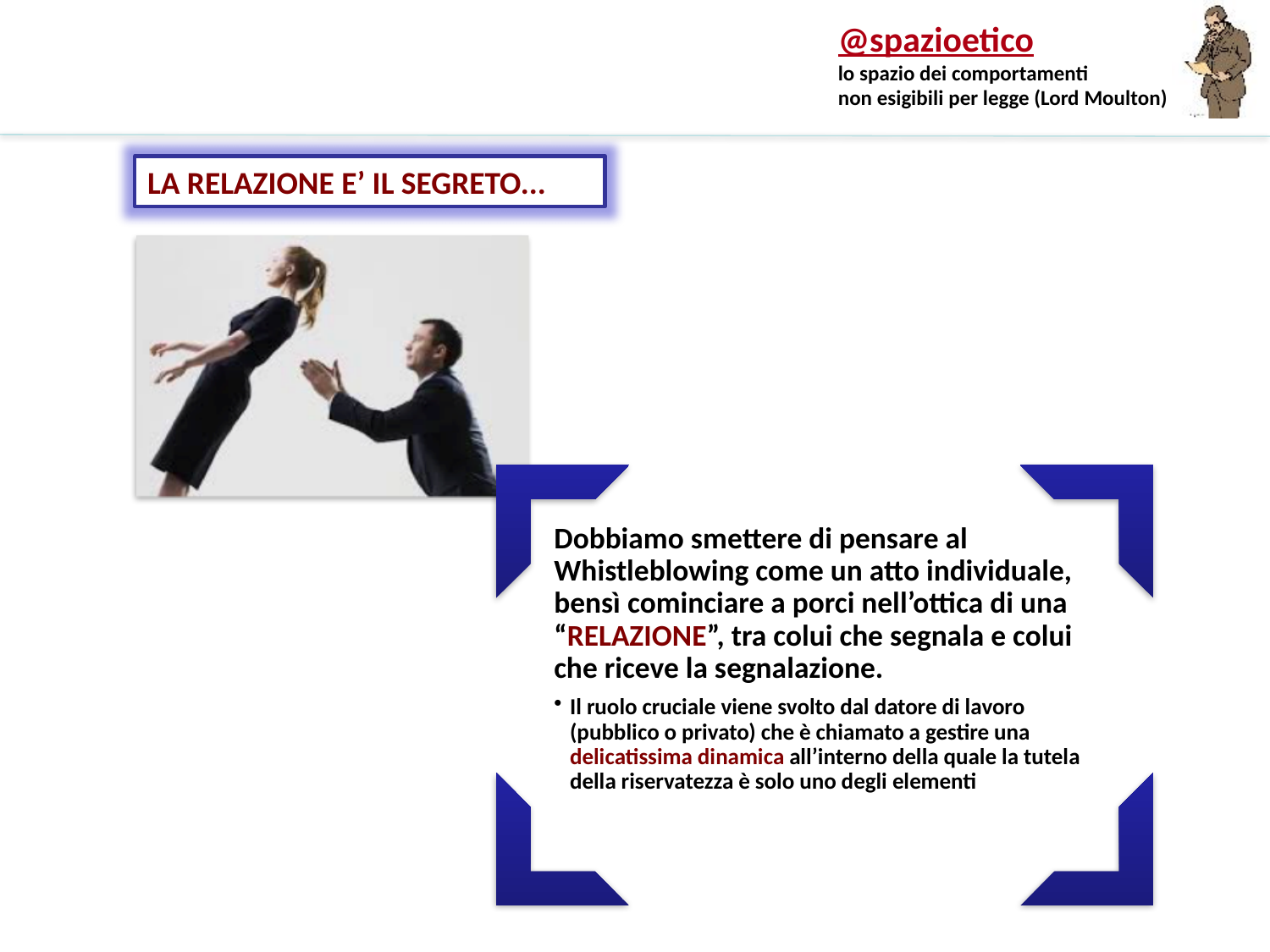

LA RELAZIONE E’ IL SEGRETO...
Dobbiamo smettere di pensare al Whistleblowing come un atto individuale, bensì cominciare a porci nell’ottica di una “RELAZIONE”, tra colui che segnala e colui che riceve la segnalazione.
Il ruolo cruciale viene svolto dal datore di lavoro (pubblico o privato) che è chiamato a gestire una delicatissima dinamica all’interno della quale la tutela della riservatezza è solo uno degli elementi